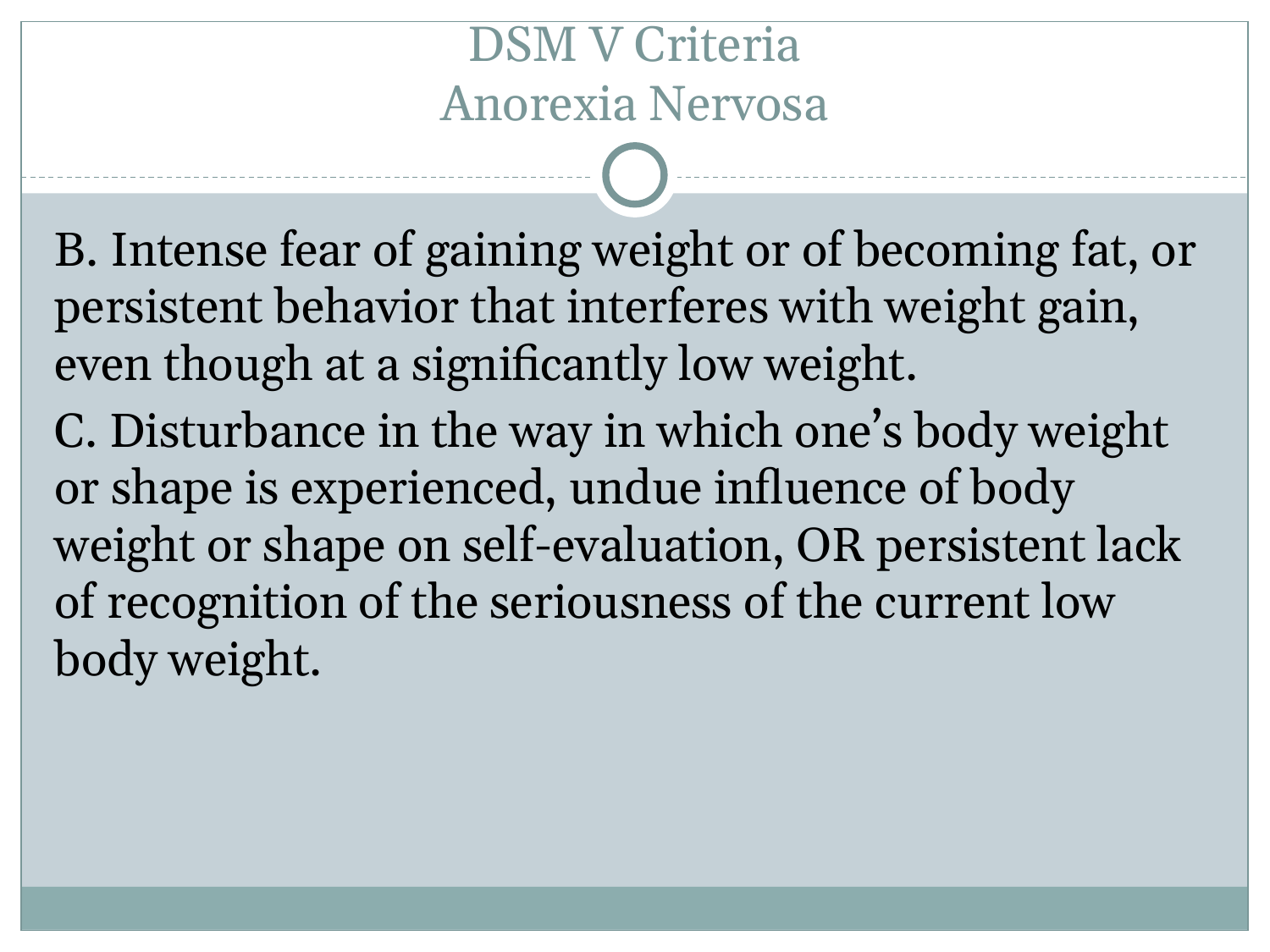

# DSM V Criteria Anorexia Nervosa
B. Intense fear of gaining weight or of becoming fat, or persistent behavior that interferes with weight gain, even though at a significantly low weight.
C. Disturbance in the way in which one’s body weight or shape is experienced, undue influence of body weight or shape on self-evaluation, OR persistent lack of recognition of the seriousness of the current low body weight.